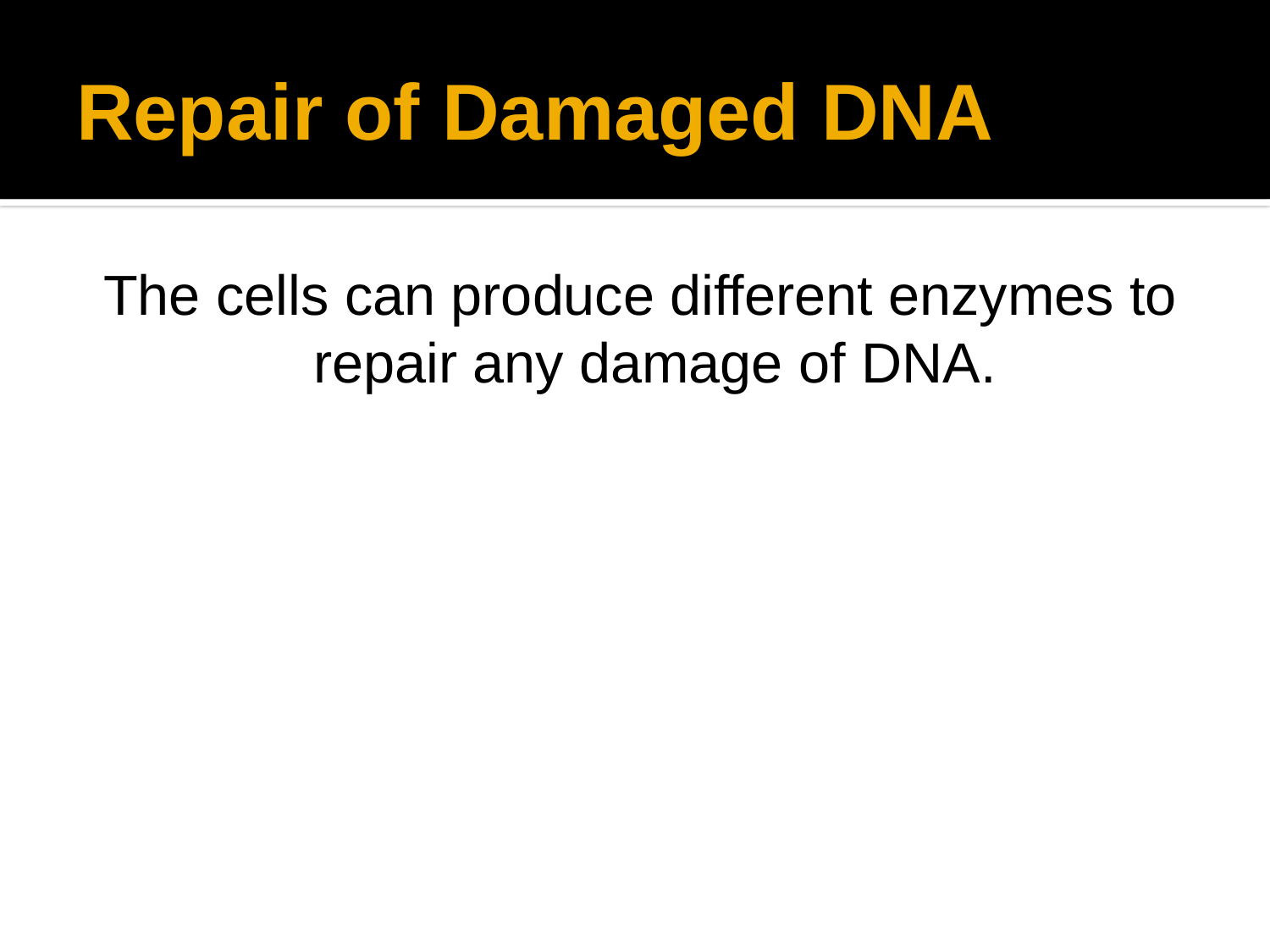

# Repair of Damaged DNA
The cells can produce different enzymes to repair any damage of DNA.